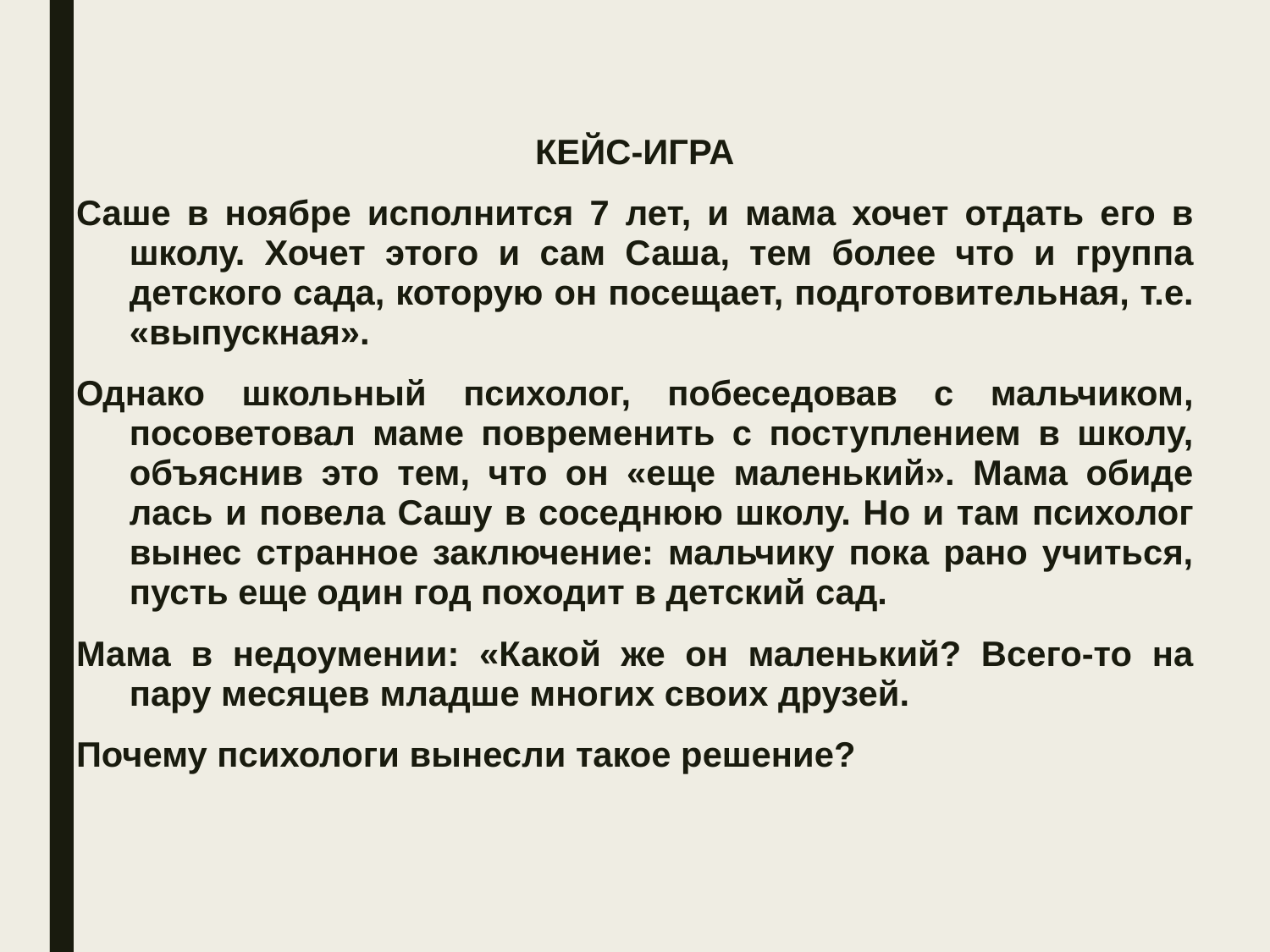

КЕЙС-ИГРА
Саше в ноябре исполнится 7 лет, и мама хочет от­дать его в школу. Хочет этого и сам Саша, тем более что и группа детского сада, которую он посещает, подго­товительная, т.е. «выпускная».
Однако школьный психолог, побеседовав с мальчиком, посоветовал маме повременить с поступлением в школу, объяснив это тем, что он «еще маленький». Мама обиде­лась и повела Сашу в соседнюю школу. Но и там психо­лог вынес странное заключение: мальчику пока рано учиться, пусть еще один год походит в детский сад.
Мама в недоумении: «Какой же он маленький? Всего-то на пару месяцев младше многих своих друзей.
Почему психологи вынесли такое решение?